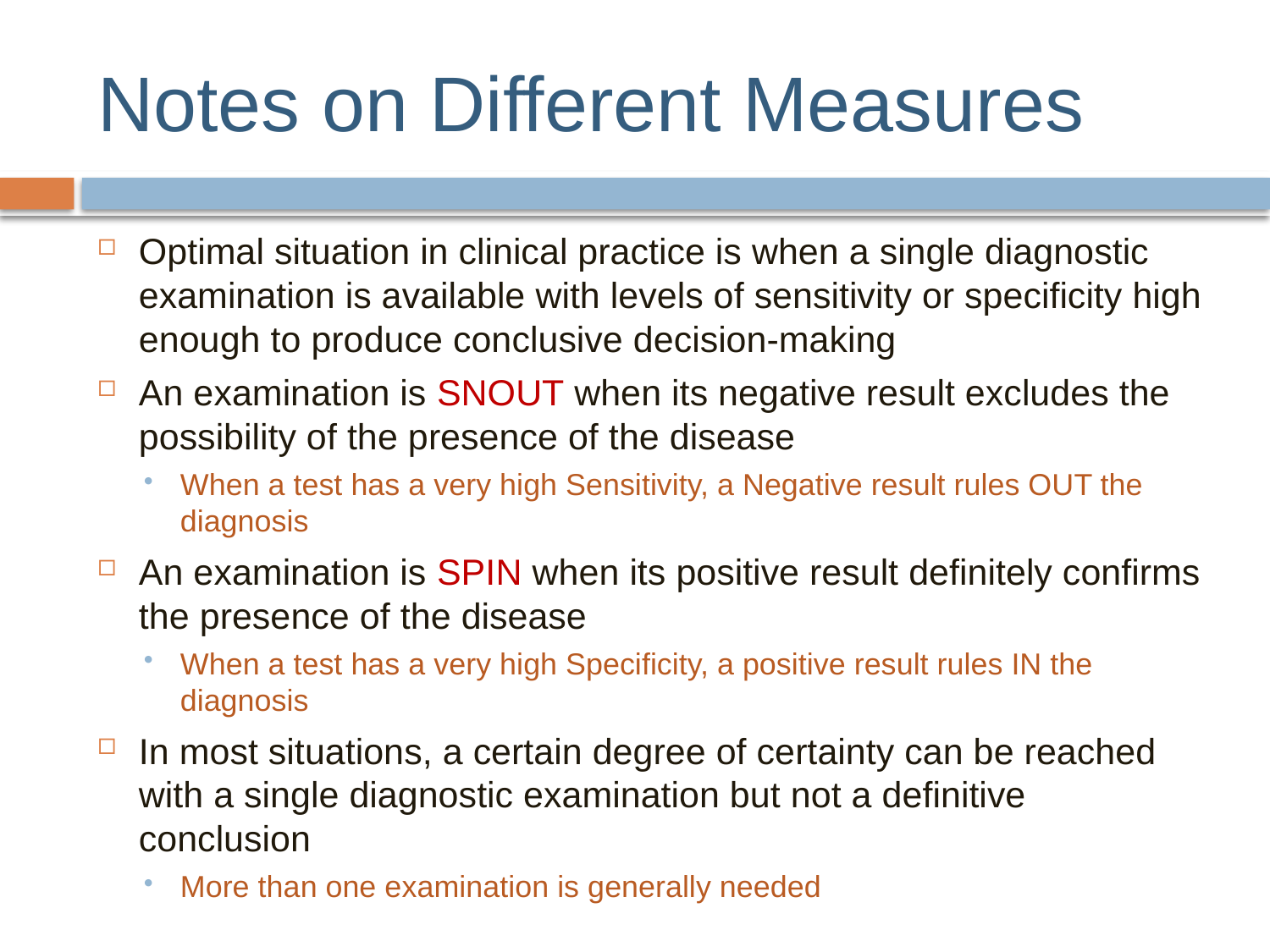

# Notes on Different Measures
Optimal situation in clinical practice is when a single diagnostic examination is available with levels of sensitivity or specificity high enough to produce conclusive decision-making
An examination is SNOUT when its negative result excludes the possibility of the presence of the disease
When a test has a very high Sensitivity, a Negative result rules OUT the diagnosis
An examination is SPIN when its positive result definitely confirms the presence of the disease
When a test has a very high Specificity, a positive result rules IN the diagnosis
In most situations, a certain degree of certainty can be reached with a single diagnostic examination but not a definitive conclusion
More than one examination is generally needed